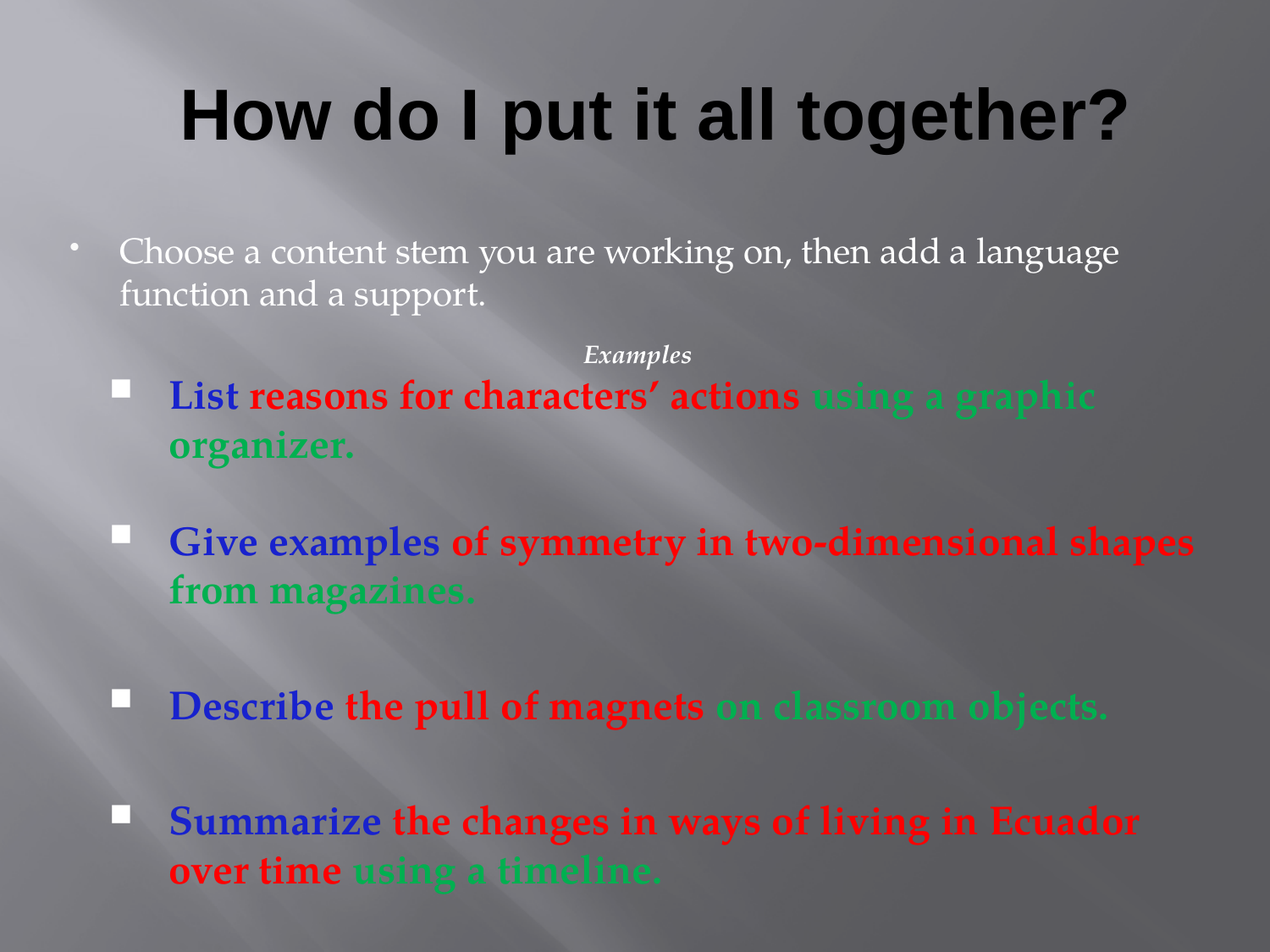

# How do I put it all together?
Choose a content stem you are working on, then add a language function and a support.

Examples
List reasons for characters’ actions using a graphic organizer.

Give examples of symmetry in two-dimensional shapes from magazines.

Describe the pull of magnets on classroom objects.

Summarize the changes in ways of living in Ecuador over time using a timeline.